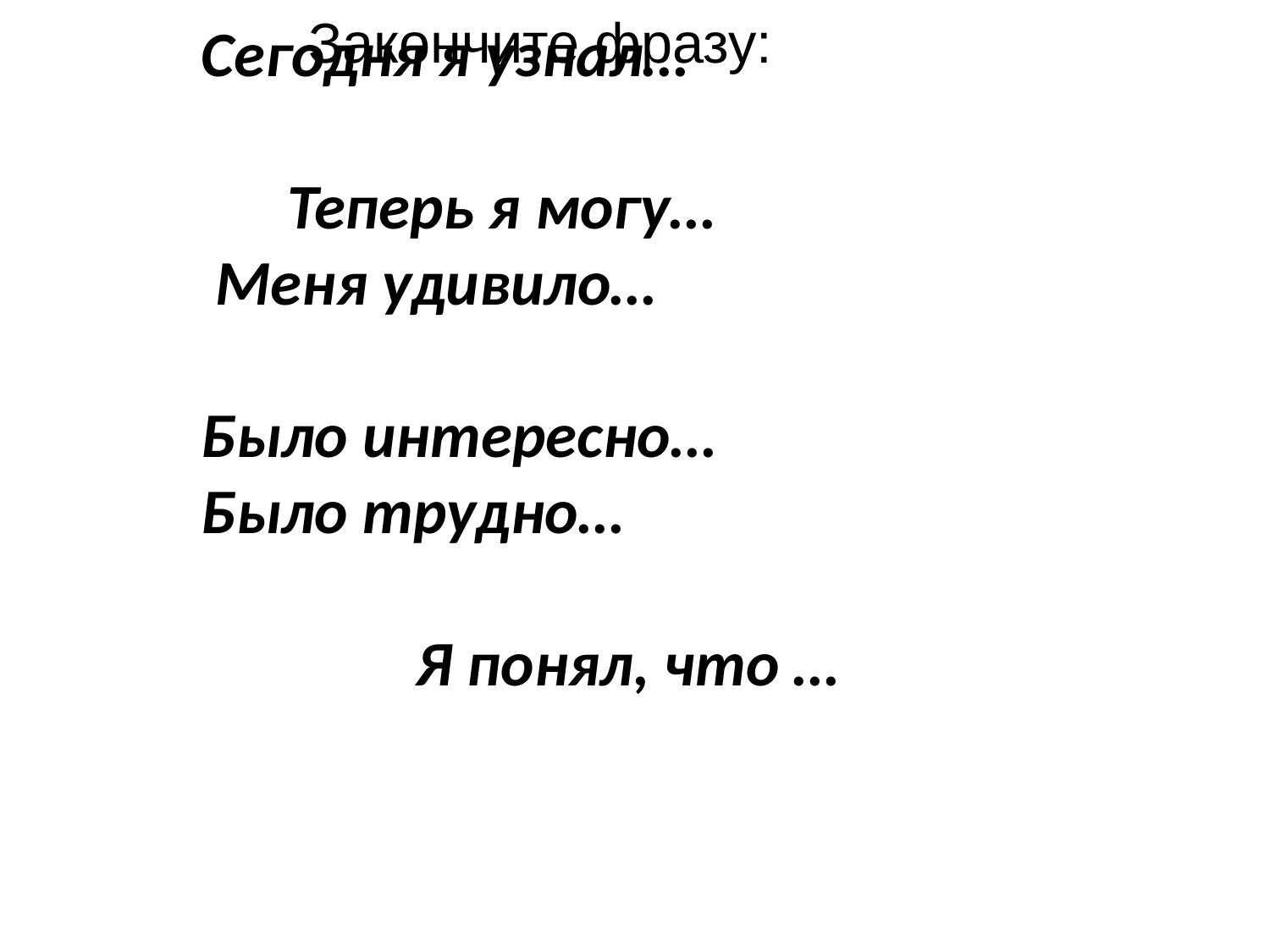

Закончите фразу:
Сегодня я узнал…                                                                                        Теперь я могу…
 Меня удивило…                                                                           Было интересно…
Было трудно…                                                                                                      Я понял, что …